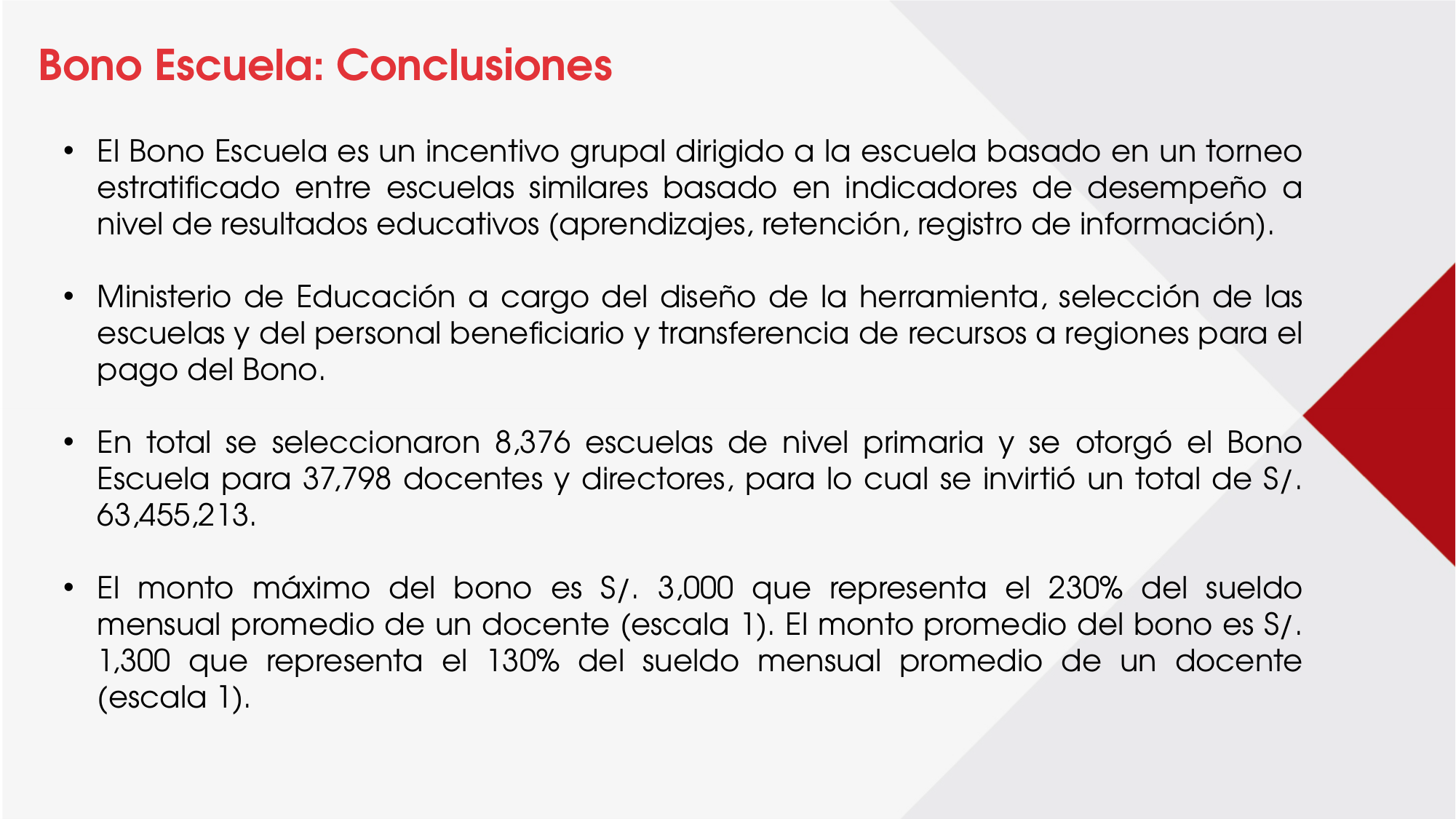

Bono Escuela: Conclusiones
El Bono Escuela es un incentivo grupal dirigido a la escuela basado en un torneo estratificado entre escuelas similares basado en indicadores de desempeño a nivel de resultados educativos (aprendizajes, retención, registro de información).

Ministerio de Educación a cargo del diseño de la herramienta, selección de las escuelas y del personal beneficiario y transferencia de recursos a regiones para el pago del Bono.

En total se seleccionaron 8,376 escuelas de nivel primaria y se otorgó el Bono Escuela para 37,798 docentes y directores, para lo cual se invirtió un total de S/. 63,455,213.

El monto máximo del bono es S/. 3,000 que representa el 230% del sueldo mensual promedio de un docente (escala 1). El monto promedio del bono es S/. 1,300 que representa el 130% del sueldo mensual promedio de un docente (escala 1).